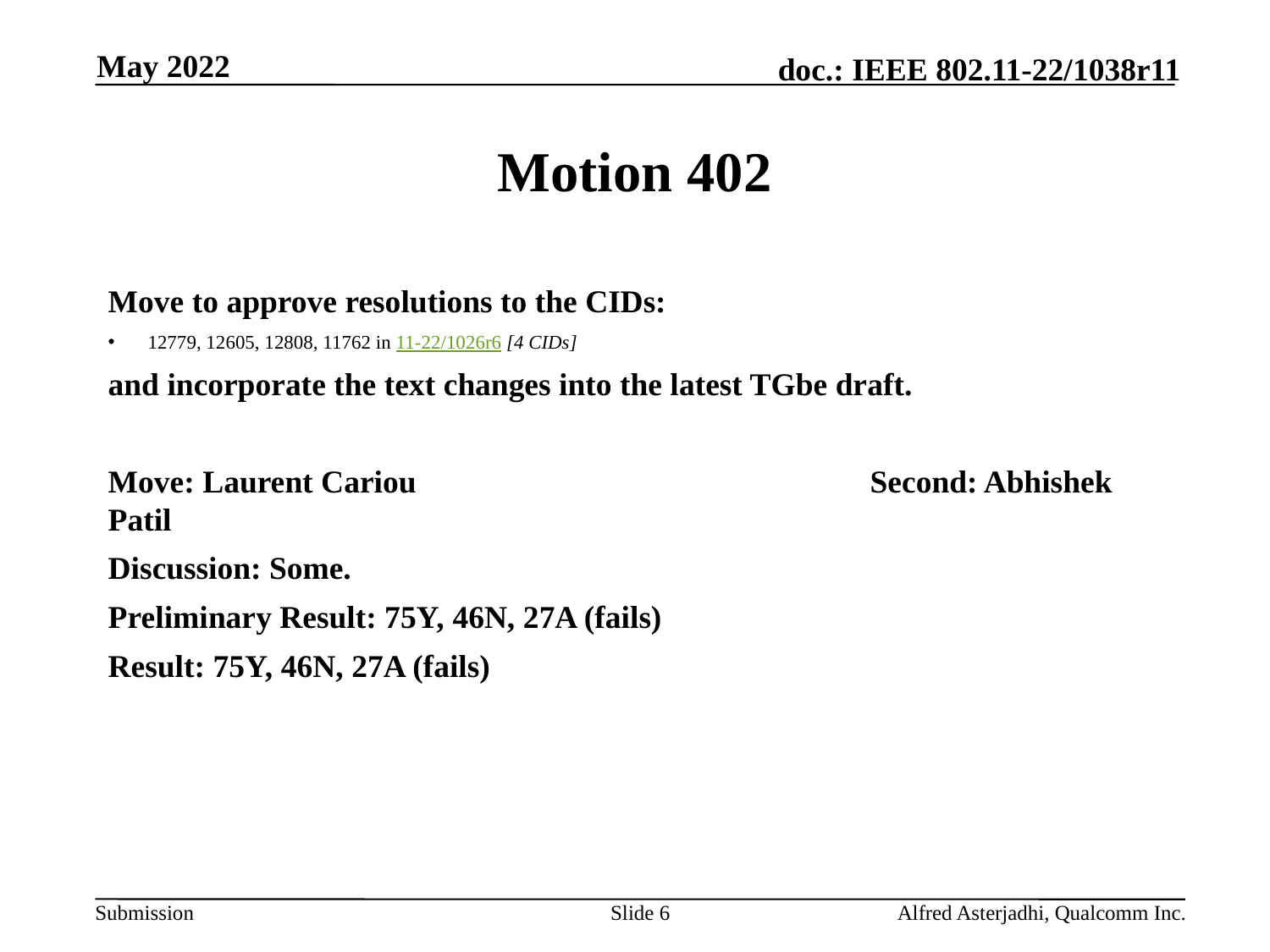

May 2022
# Motion 402
Move to approve resolutions to the CIDs:
12779, 12605, 12808, 11762 in 11-22/1026r6 [4 CIDs]
and incorporate the text changes into the latest TGbe draft.

Move: Laurent Cariou				Second: Abhishek Patil
Discussion: Some.
Preliminary Result: 75Y, 46N, 27A (fails)
Result: 75Y, 46N, 27A (fails)

Slide 6
Alfred Asterjadhi, Qualcomm Inc.